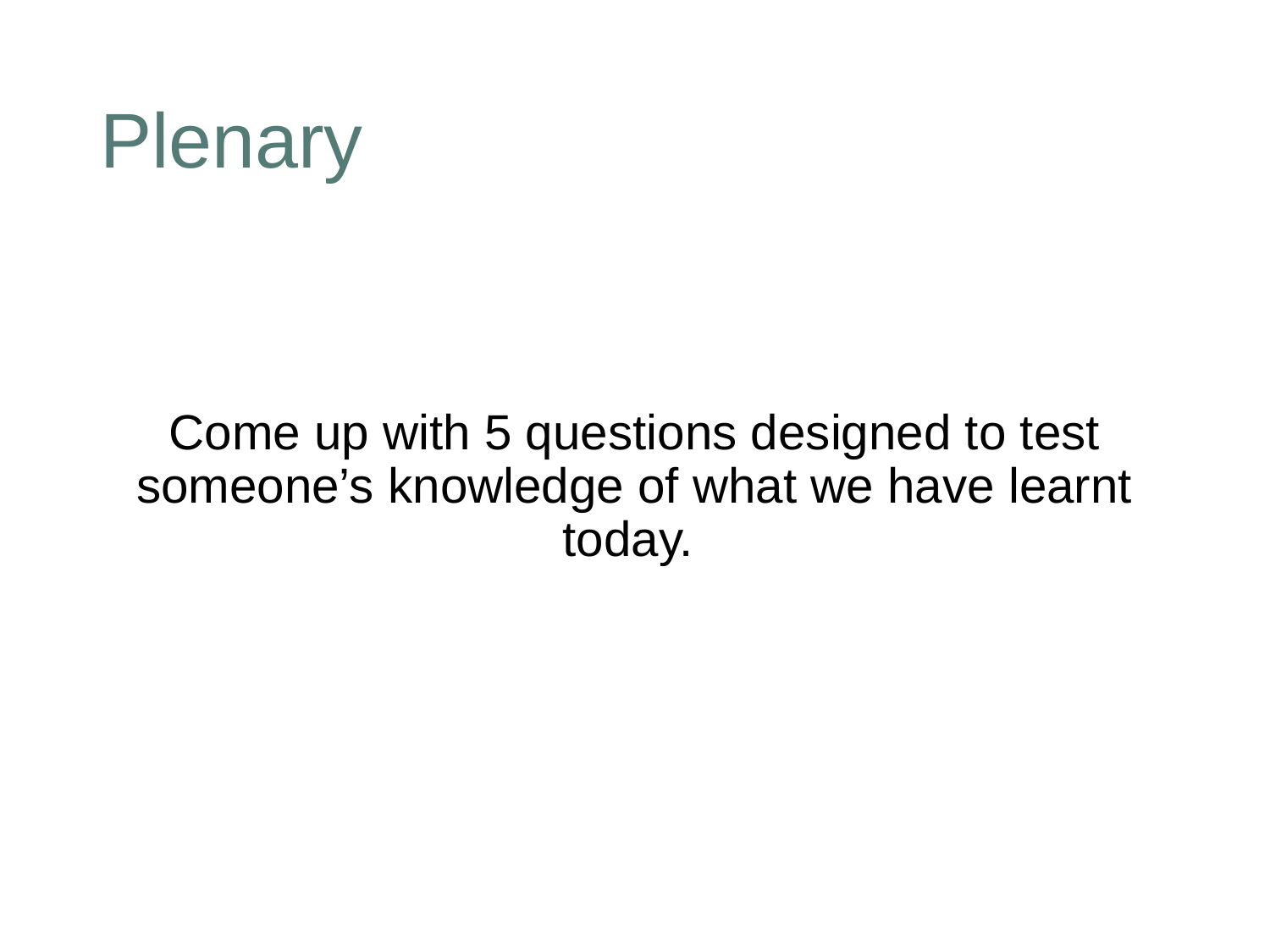

# Plenary

Come up with 5 questions designed to test someone’s knowledge of what we have learnt today.